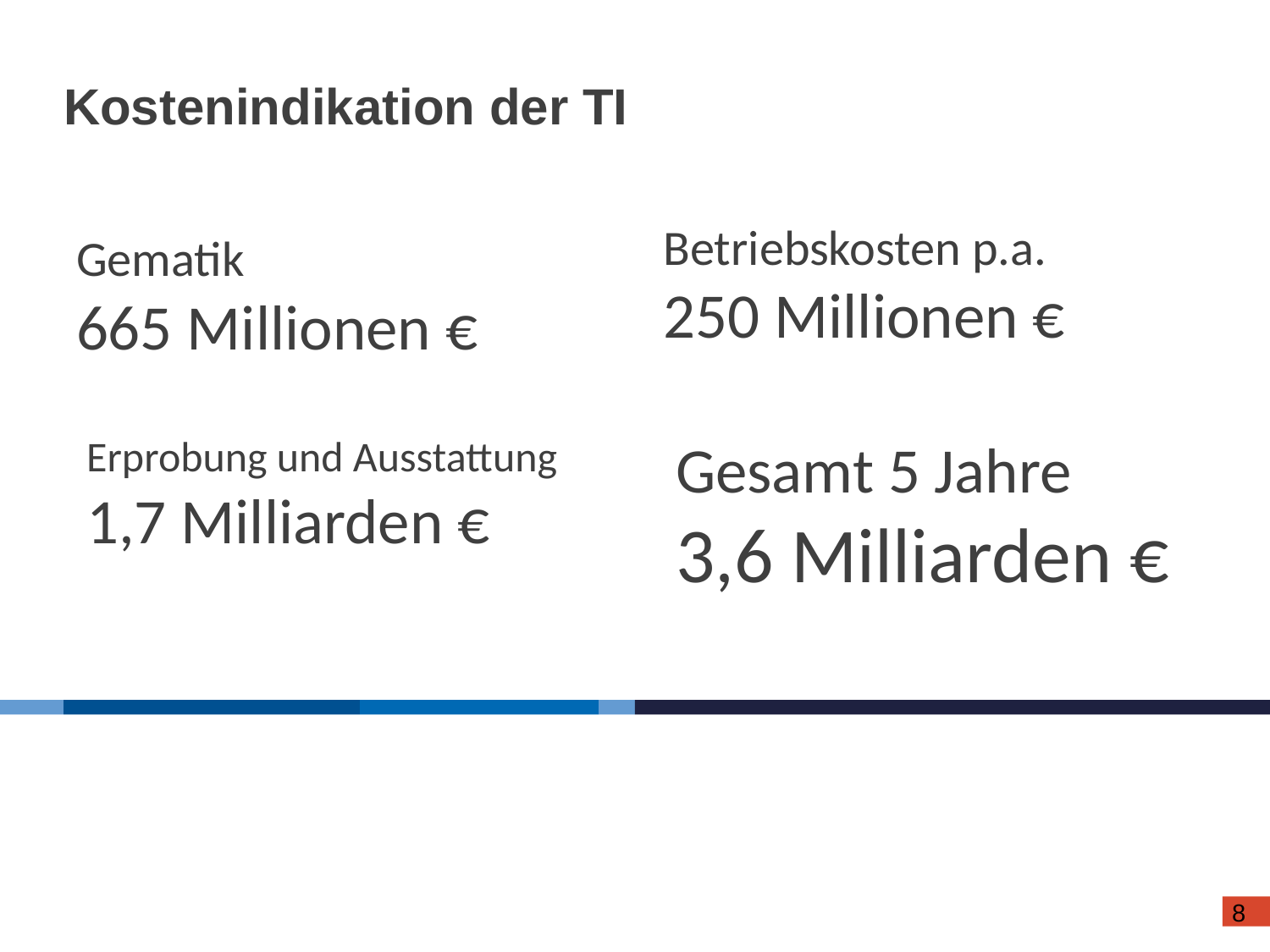

# Kostenindikation der TI
Betriebskosten p.a.
250 Millionen €
Gematik
665 Millionen €
Erprobung und Ausstattung
1,7 Milliarden €
Gesamt 5 Jahre
3,6 Milliarden €
8